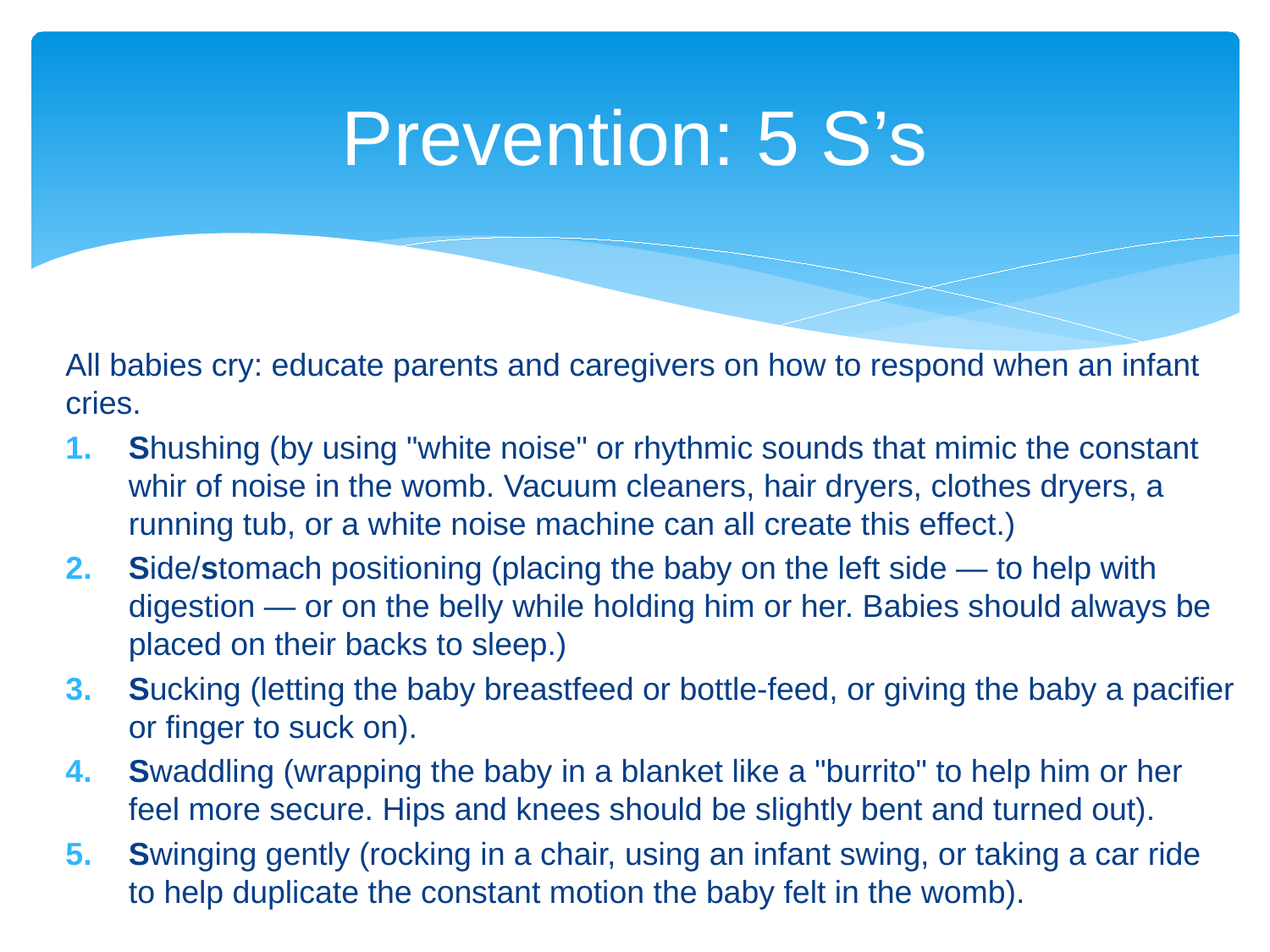

# Prevention: 5 S’s
All babies cry: educate parents and caregivers on how to respond when an infant cries.
Shushing (by using "white noise" or rhythmic sounds that mimic the constant whir of noise in the womb. Vacuum cleaners, hair dryers, clothes dryers, a running tub, or a white noise machine can all create this effect.)
Side/stomach positioning (placing the baby on the left side — to help with digestion — or on the belly while holding him or her. Babies should always be placed on their backs to sleep.)
Sucking (letting the baby breastfeed or bottle-feed, or giving the baby a pacifier or finger to suck on).
Swaddling (wrapping the baby in a blanket like a "burrito" to help him or her feel more secure. Hips and knees should be slightly bent and turned out).
Swinging gently (rocking in a chair, using an infant swing, or taking a car ride to help duplicate the constant motion the baby felt in the womb).